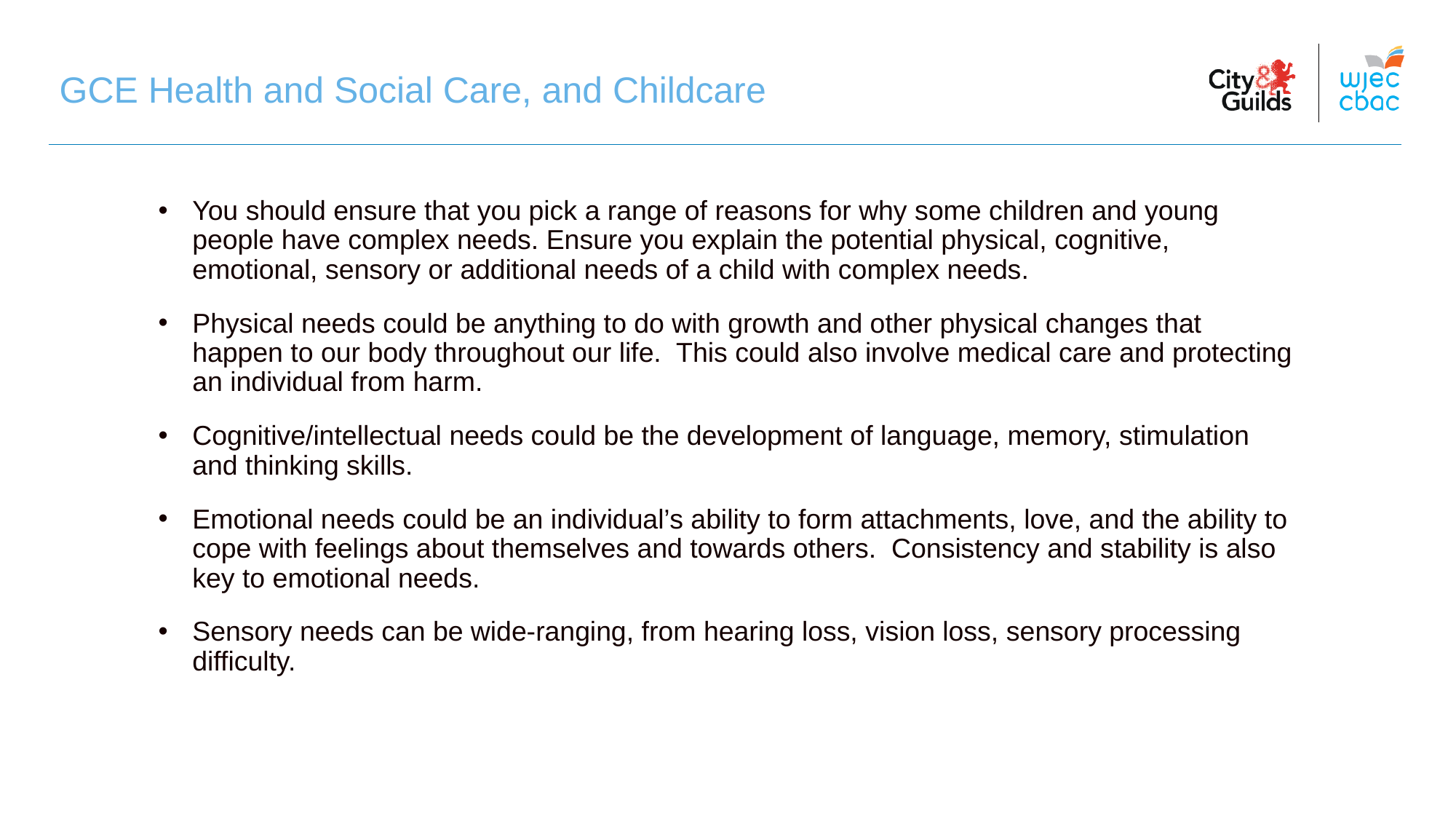

# GCE Health and Social Care, and Childcare
You should ensure that you pick a range of reasons for why some children and young people have complex needs. Ensure you explain the potential physical, cognitive, emotional, sensory or additional needs of a child with complex needs.
Physical needs could be anything to do with growth and other physical changes that happen to our body throughout our life.  This could also involve medical care and protecting an individual from harm.
Cognitive/intellectual needs could be the development of language, memory, stimulation and thinking skills.
Emotional needs could be an individual’s ability to form attachments, love, and the ability to cope with feelings about themselves and towards others.  Consistency and stability is also key to emotional needs.
Sensory needs can be wide-ranging, from hearing loss, vision loss, sensory processing difficulty.